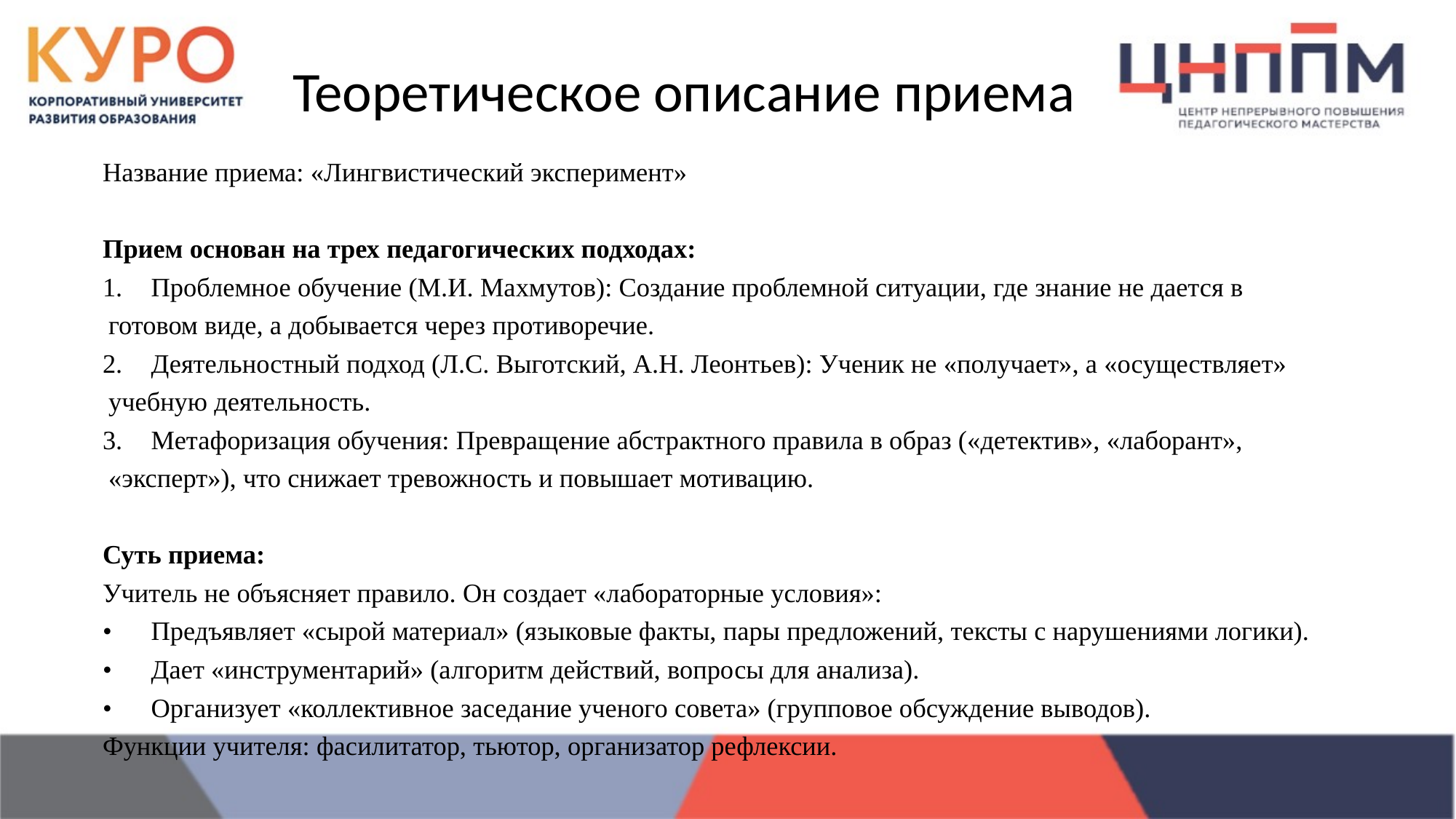

# Теоретическое описание приема
Название приема: «Лингвистический эксперимент»

Прием основан на трех педагогических подходах:
1.	Проблемное обучение (М.И. Махмутов): Создание проблемной ситуации, где знание не дается в готовом виде, а добывается через противоречие.
2.	Деятельностный подход (Л.С. Выготский, А.Н. Леонтьев): Ученик не «получает», а «осуществляет» учебную деятельность.
3.	Метафоризация обучения: Превращение абстрактного правила в образ («детектив», «лаборант», «эксперт»), что снижает тревожность и повышает мотивацию.

Суть приема:
Учитель не объясняет правило. Он создает «лабораторные условия»:
•	Предъявляет «сырой материал» (языковые факты, пары предложений, тексты с нарушениями логики).
•	Дает «инструментарий» (алгоритм действий, вопросы для анализа).
•	Организует «коллективное заседание ученого совета» (групповое обсуждение выводов).
Функции учителя: фасилитатор, тьютор, организатор рефлексии.